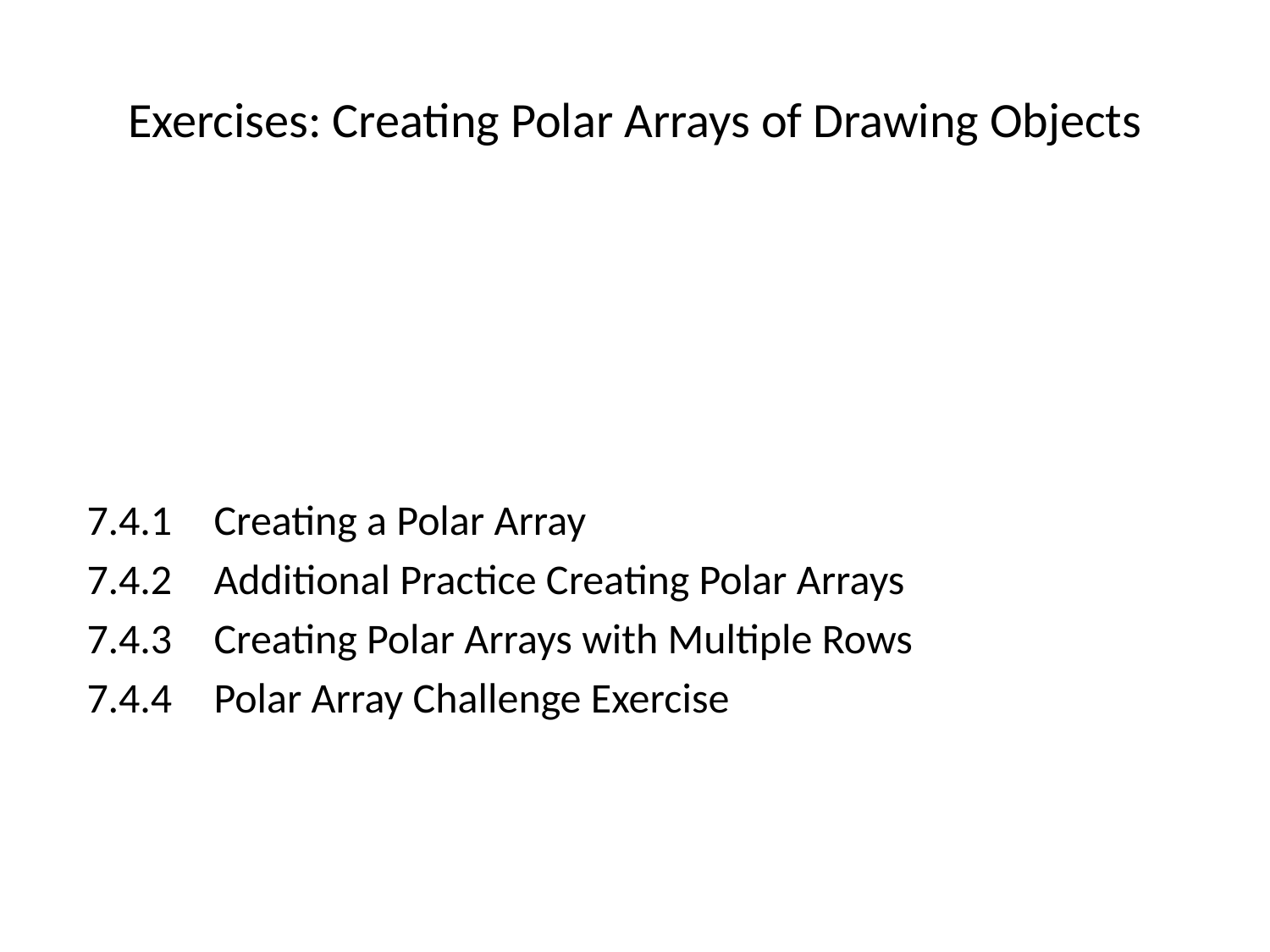

# Exercises: Creating Polar Arrays of Drawing Objects
7.4.1	Creating a Polar Array
7.4.2	Additional Practice Creating Polar Arrays
7.4.3	Creating Polar Arrays with Multiple Rows
7.4.4	Polar Array Challenge Exercise